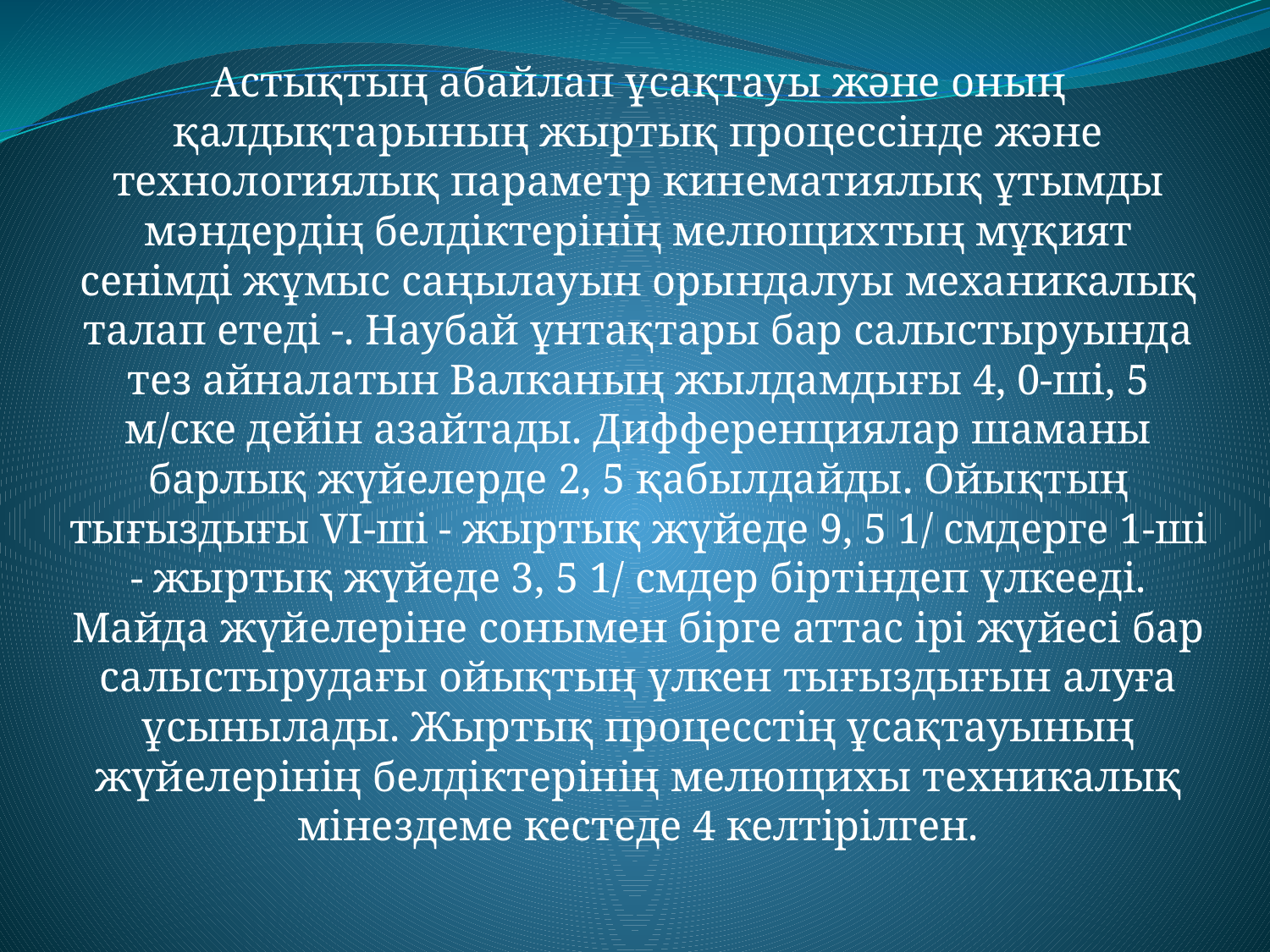

Астықтың абайлап ұсақтауы және оның қалдықтарының жыртық процессiнде және технологиялық параметр кинематиялық ұтымды мәндердiң белдiктерiнiң мелющихтың мұқият сенiмдi жұмыс саңылауын орындалуы механикалық талап етедi -. Наубай ұнтақтары бар салыстыруында тез айналатын Валканың жылдамдығы 4, 0-шi, 5 м/ске дейiн азайтады. Дифференциялар шаманы барлық жүйелерде 2, 5 қабылдайды. Ойықтың тығыздығы VI-шi - жыртық жүйеде 9, 5 1/ смдерге 1-шi - жыртық жүйеде 3, 5 1/ смдер бiртiндеп үлкеедi. Майда жүйелерiне сонымен бiрге аттас iрi жүйесi бар салыстырудағы ойықтың үлкен тығыздығын алуға ұсынылады. Жыртық процесстiң ұсақтауының жүйелерiнiң белдiктерiнiң мелющихы техникалық мiнездеме кестеде 4 келтiрiлген.